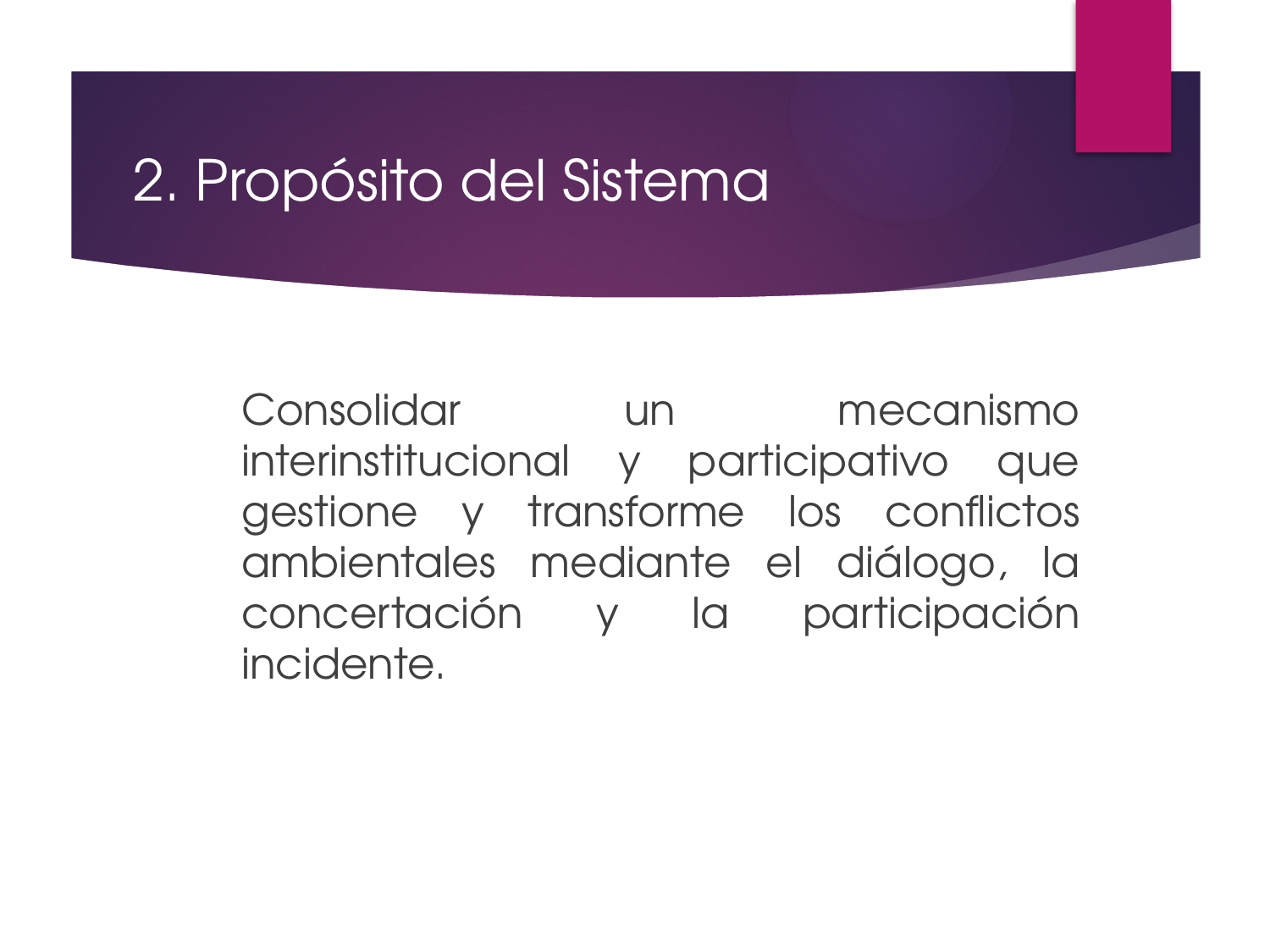

# 2. Propósito del Sistema
Consolidar un mecanismo interinstitucional y participativo que gestione y transforme los conflictos ambientales mediante el diálogo, la concertación y la participación incidente.